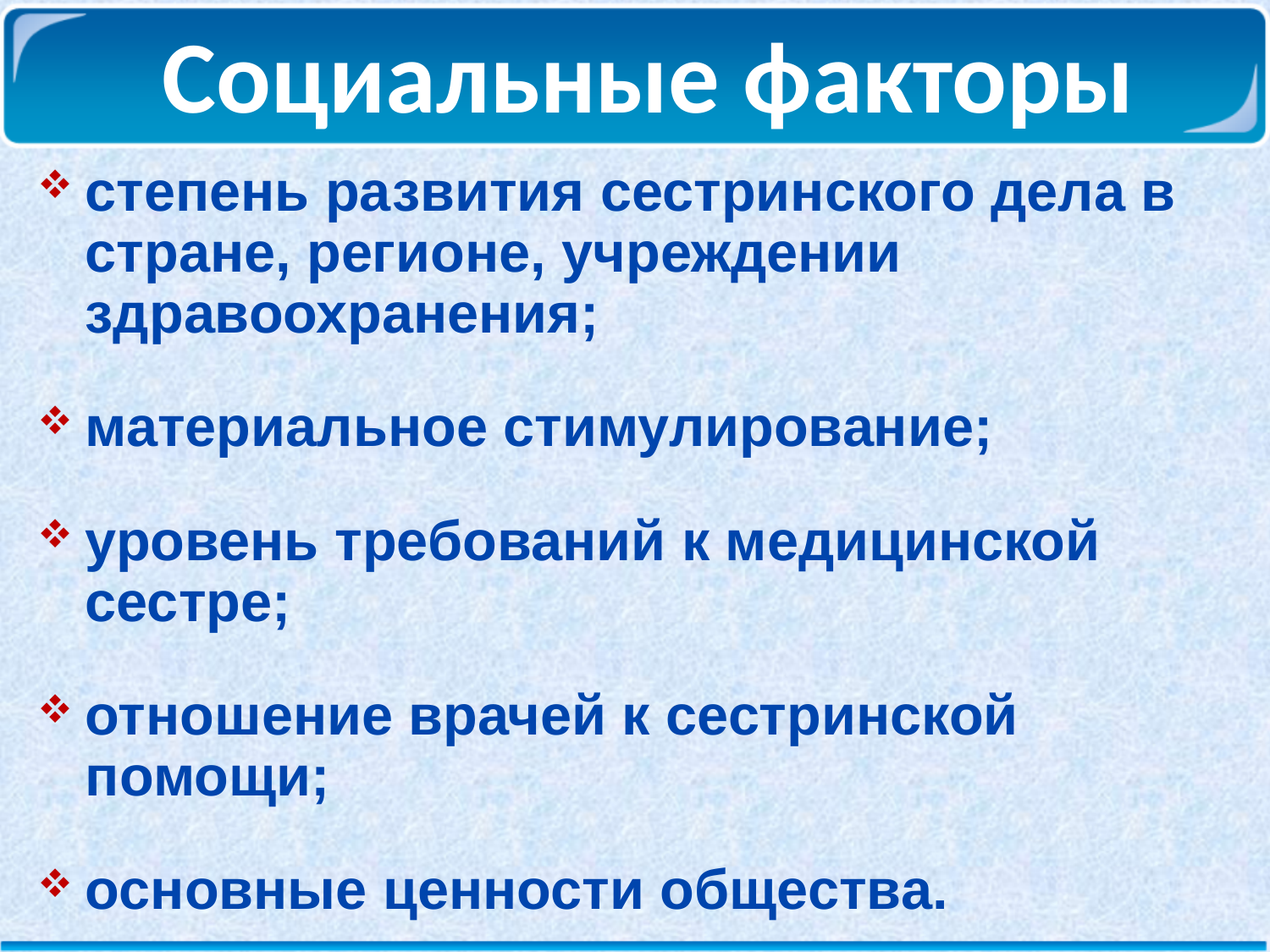

# Социальные факторы
степень развития сестринского дела в стране, регионе, учреждении здравоохранения;
материальное стимулирование;
уровень требований к медицинской сестре;
отношение врачей к сестринской помощи;
основные ценности общества.